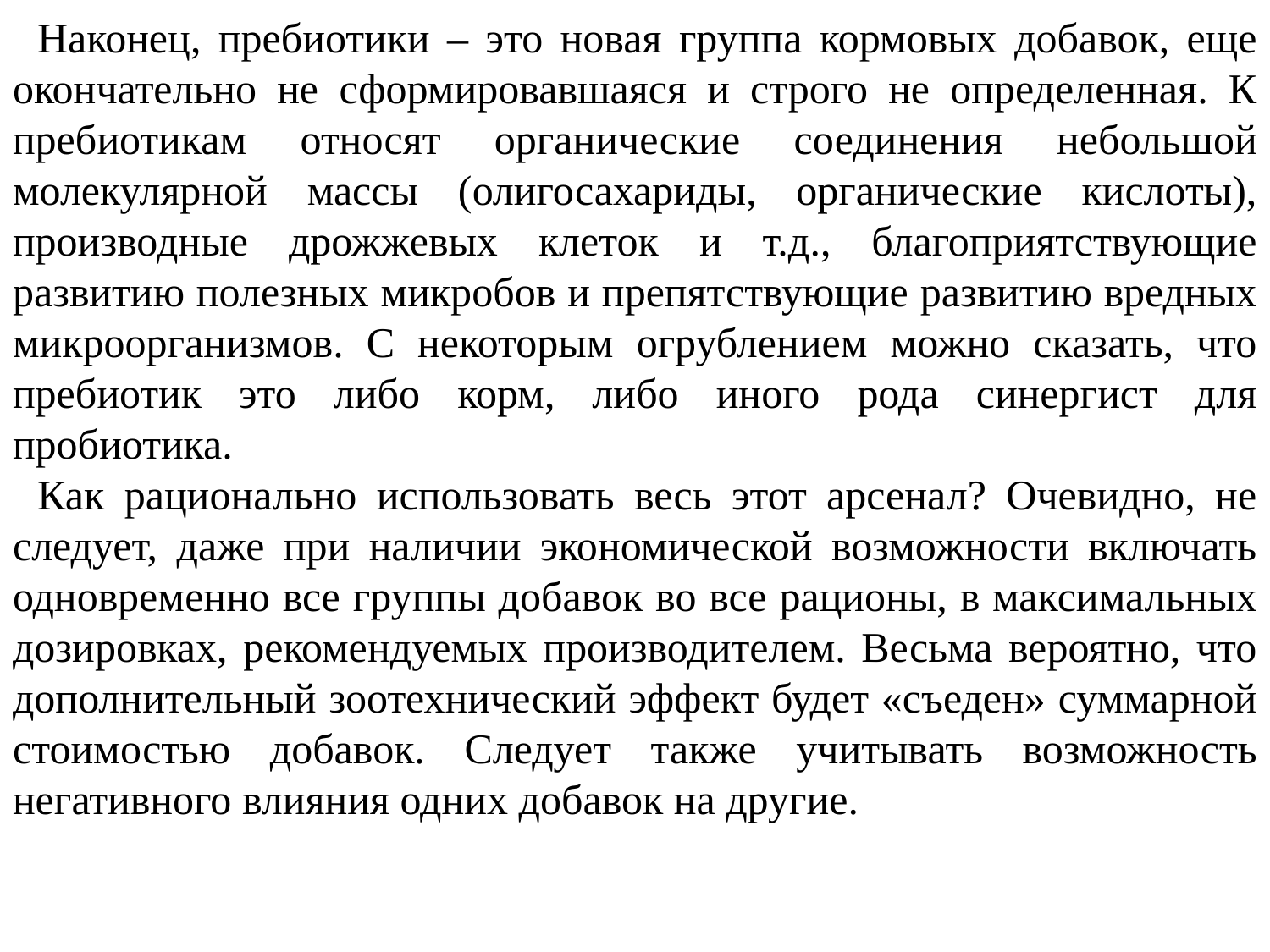

Наконец, пребиотики – это новая группа кормовых добавок, еще окончательно не сформировавшаяся и строго не определенная. К пребиотикам относят органические со­единения небольшой молекулярной массы (олигосахариды, органические кислоты), производные дрожжевых клеток и т.д., благоприятствующие развитию полезных микробов и препятствующие развитию вредных микроорганизмов. С некоторым огрублением можно сказать, что пребиотик это либо корм, либо иного рода синергист для пробиотика.
Как рационально использовать весь этот арсенал? Очевидно, не следует, даже при наличии экономической возможности включать одновременно все группы добавок во все рационы, в максимальных дозировках, рекомендуемых производителем. Весьма вероятно, что дополнительный зоотехнический эффект будет «съеден» суммарной стоимостью добавок. Следует также учитывать возможность негативного влияния одних добавок на другие.